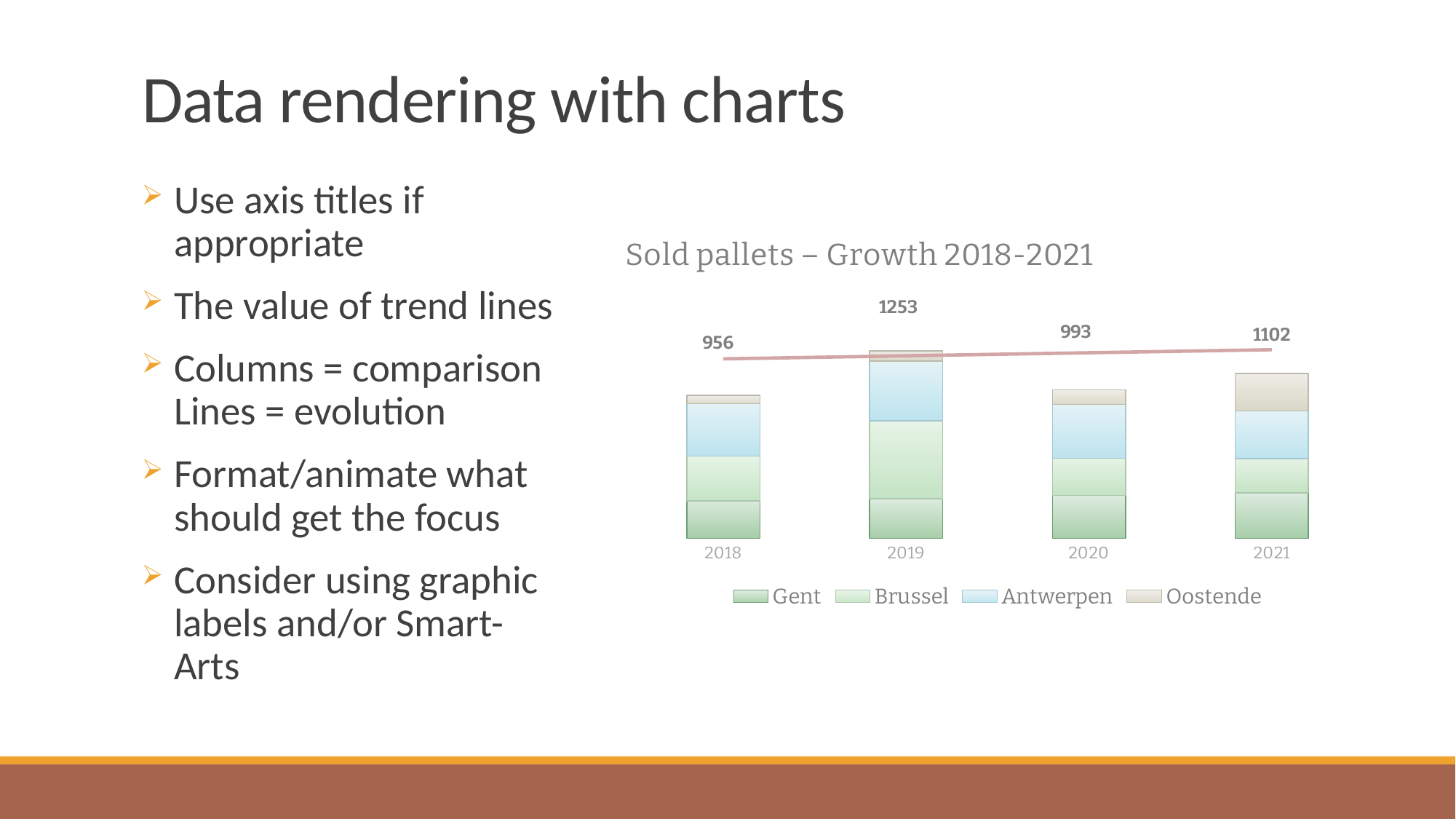

# Data rendering with charts
Use axis titles if appropriate
The value of trend lines
Columns = comparison Lines = evolution
Format/animate what should get the focus
Consider using graphic labels and/or Smart-Arts

### Chart: Sold pallets – Growth 2018-2021

| Category | Gent | Brussel | Antwerpen | Oostende | Totalen |
|---|---|---|---|---|---|
| 2018 | 250.0 | 300.0 | 350.0 | 56.0 | 956.0 |
| 2019 | 265.0 | 520.0 | 400.0 | 68.0 | 1253.0 |
| 2020 | 286.0 | 250.0 | 359.0 | 98.0 | 993.0 |
| 2021 | 303.0 | 229.2201834862385 | 320.0 | 250.0 | 1102.2201834862385 |